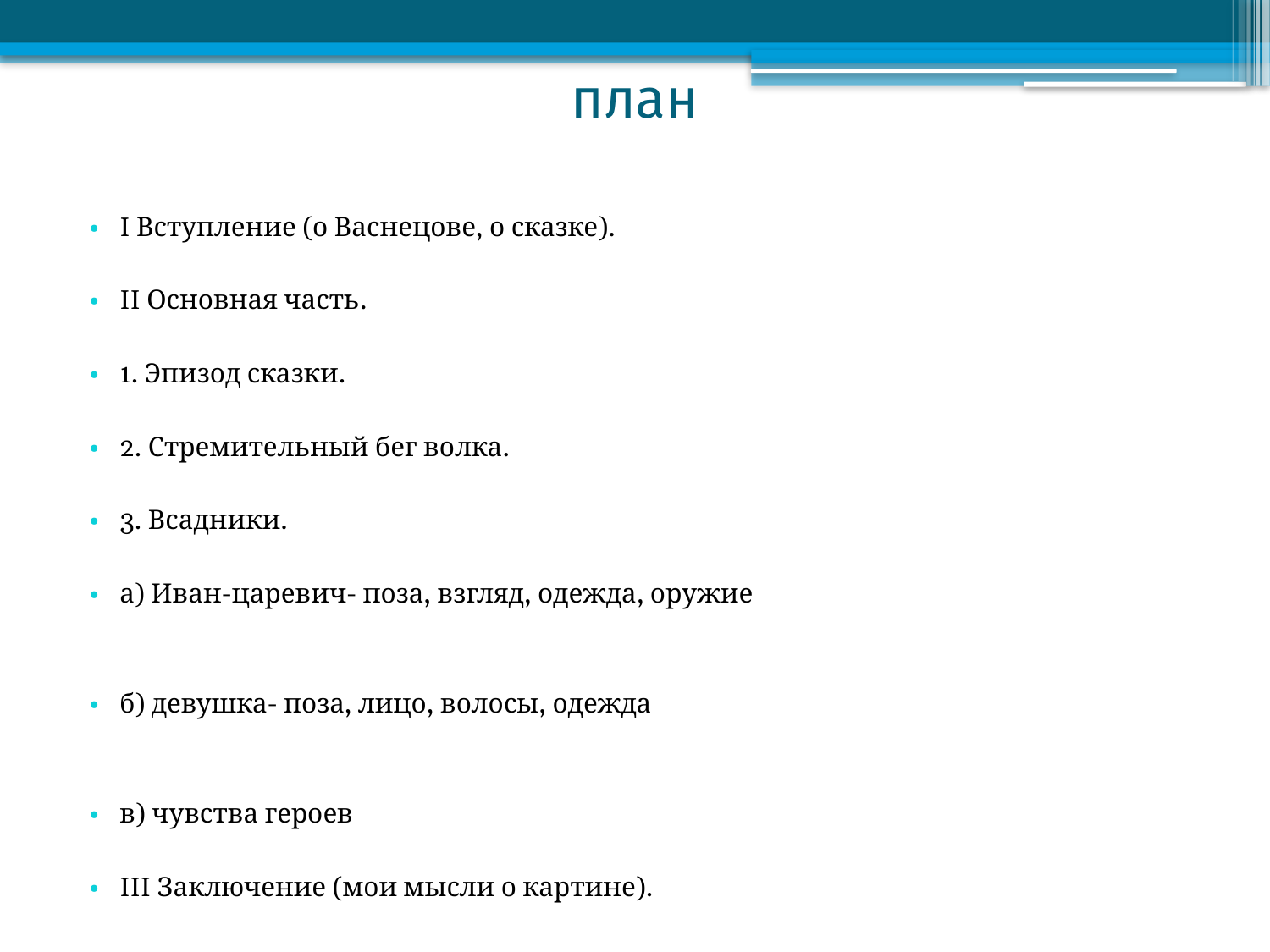

# план

I Вступление (о Васнецове, о сказке).

II Основная часть.

1. Эпизод сказки.

2. Стремительный бег волка.

3. Всадники.

а) Иван-царевич- поза, взгляд, одежда, оружие

б) девушка- поза, лицо, волосы, одежда

в) чувства героев

III Заключение (мои мысли о картине).